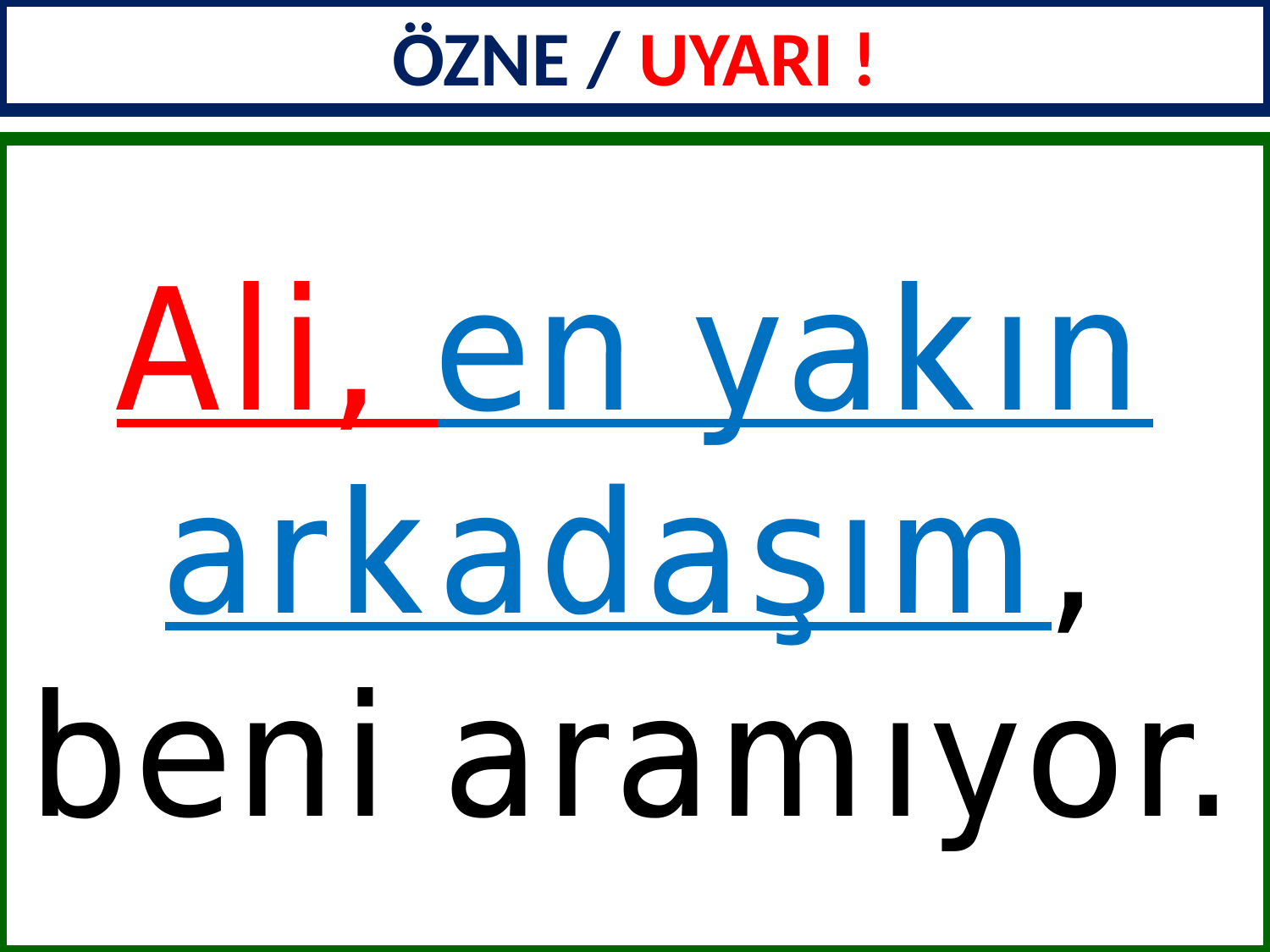

ÖZNE / UYARI !
Ali, en yakın arkadaşım, beni aramıyor.